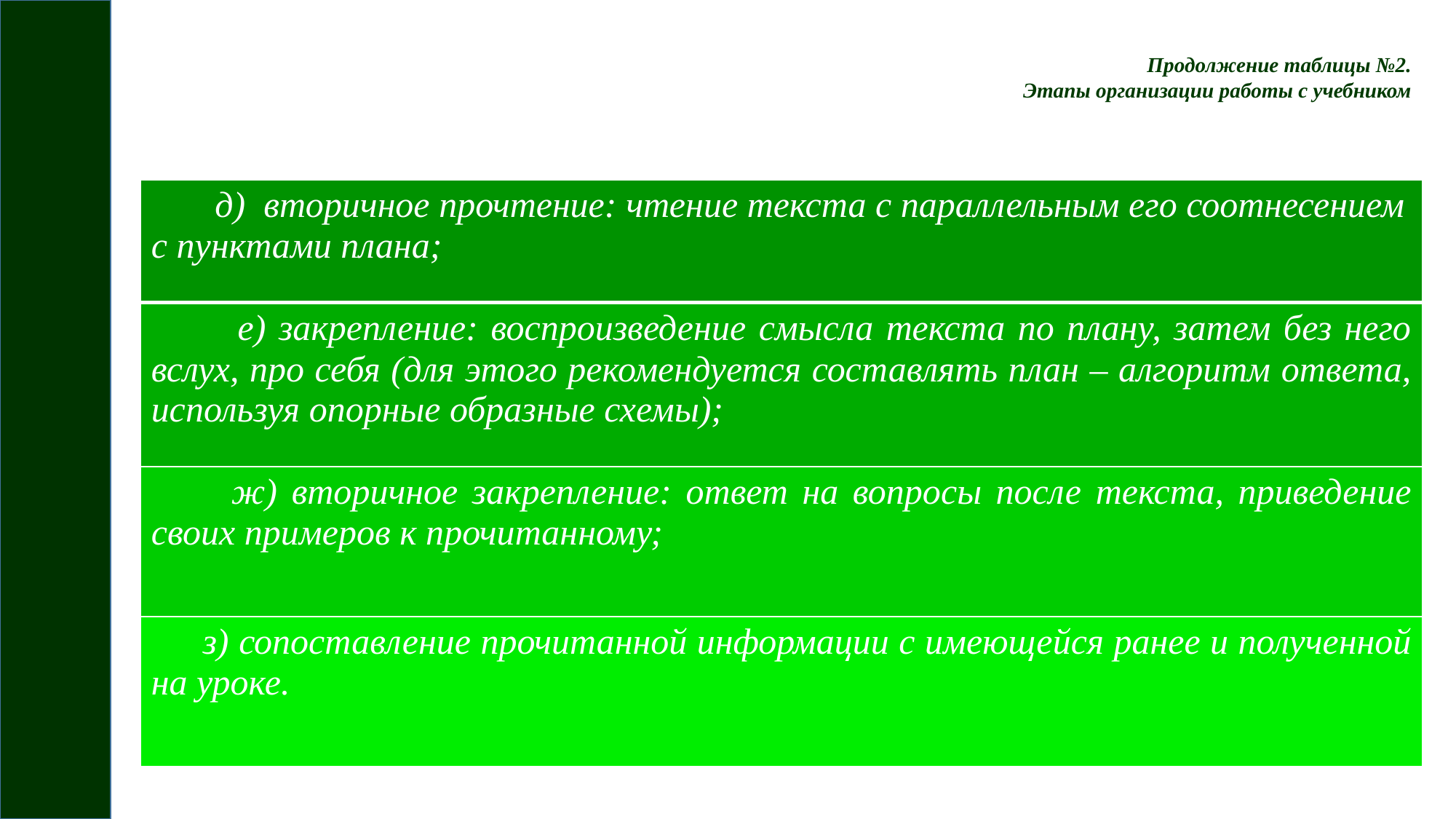

Продолжение таблицы №2.
 Этапы организации работы с учебником

| д) вторичное прочтение: чтение текста с параллельным его соотнесением с пунктами плана; |
| --- |
| е) закрепление: воспроизведение смысла текста по плану, затем без него вслух, про себя (для этого рекомендуется составлять план – алгоритм ответа, используя опорные образные схемы); |
| ж) вторичное закрепление: ответ на вопросы после текста, приведение своих примеров к прочитанному; |
| з) сопоставление прочитанной информации с имеющейся ранее и полученной на уроке. |